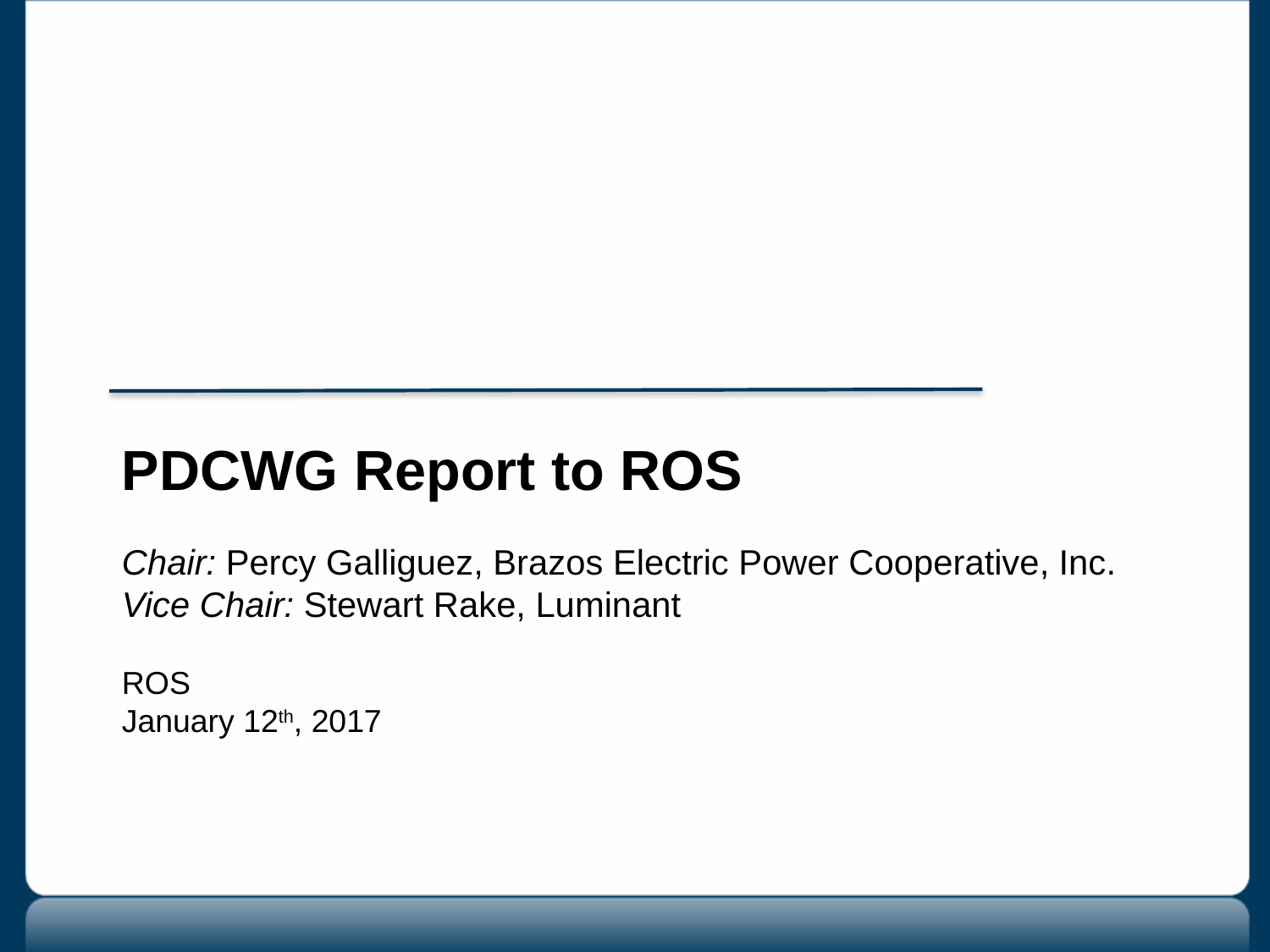

PDCWG Report to ROS

Chair: Percy Galliguez, Brazos Electric Power Cooperative, Inc.
Vice Chair: Stewart Rake, Luminant

ROS
January 12th, 2017